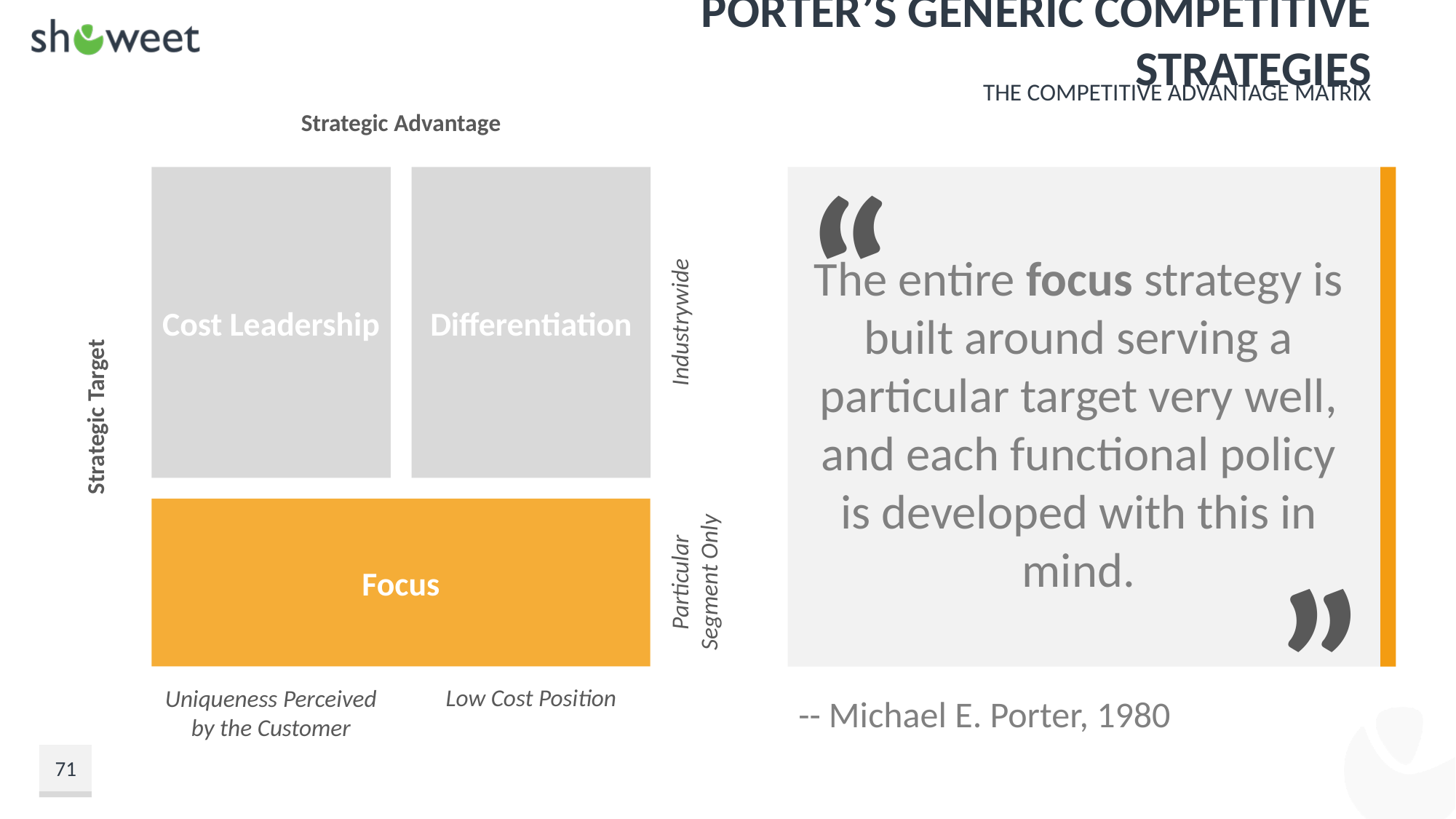

# Porter’s Generic Competitive Strategies
The Competitive Advantage Matrix
Strategic Advantage
“
Cost Leadership
Differentiation
The entire focus strategy is built around serving a particular target very well, and each functional policy is developed with this in mind.

Industrywide
Strategic Target
Focus
”
Particular Segment Only
Uniqueness Perceived by the Customer
Low Cost Position
-- Michael E. Porter, 1980
71